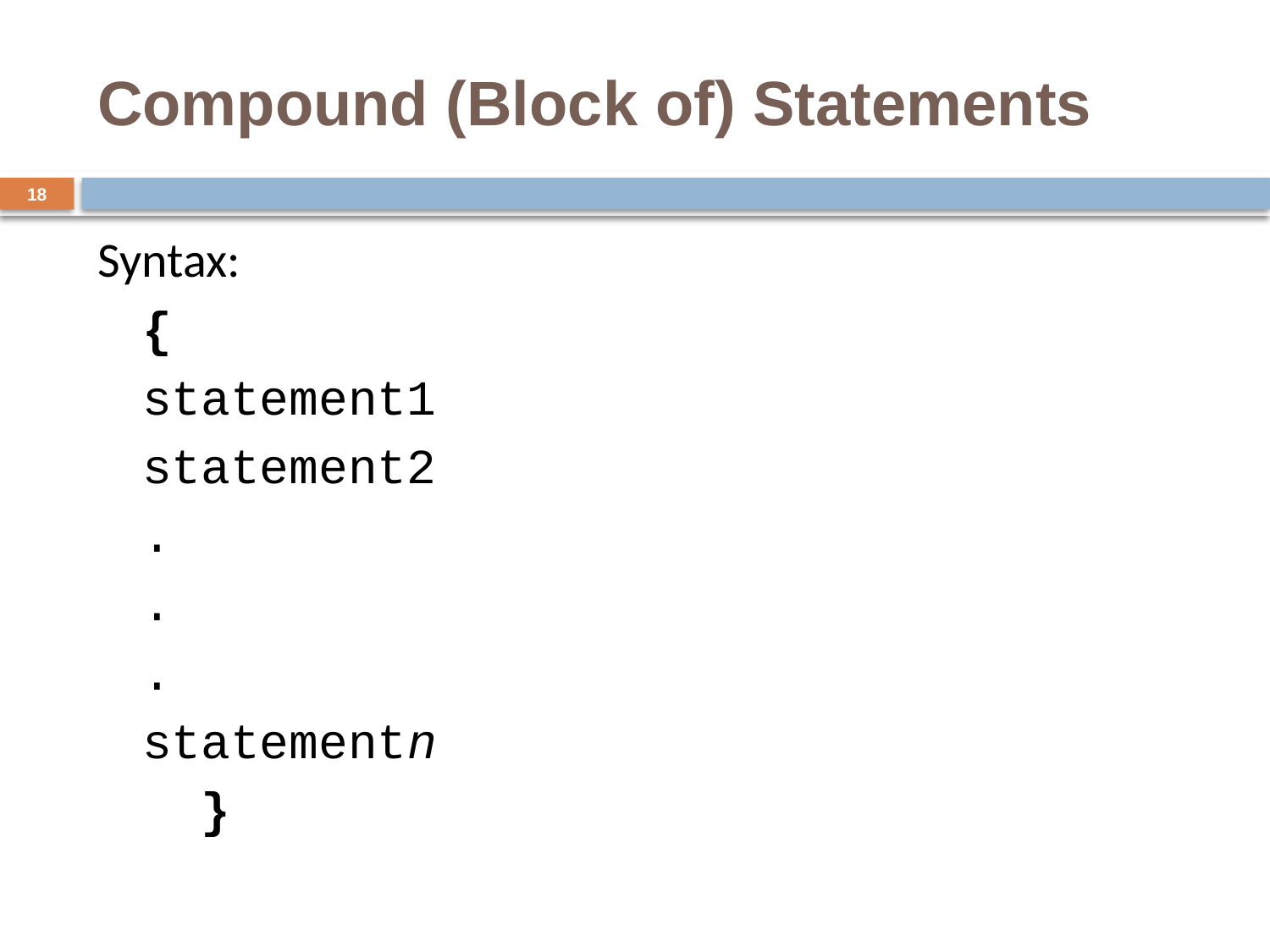

# Compound (Block of) Statements
18
Syntax:
		{
			statement1
			statement2
				.
				.
				.
			statementn
	  }